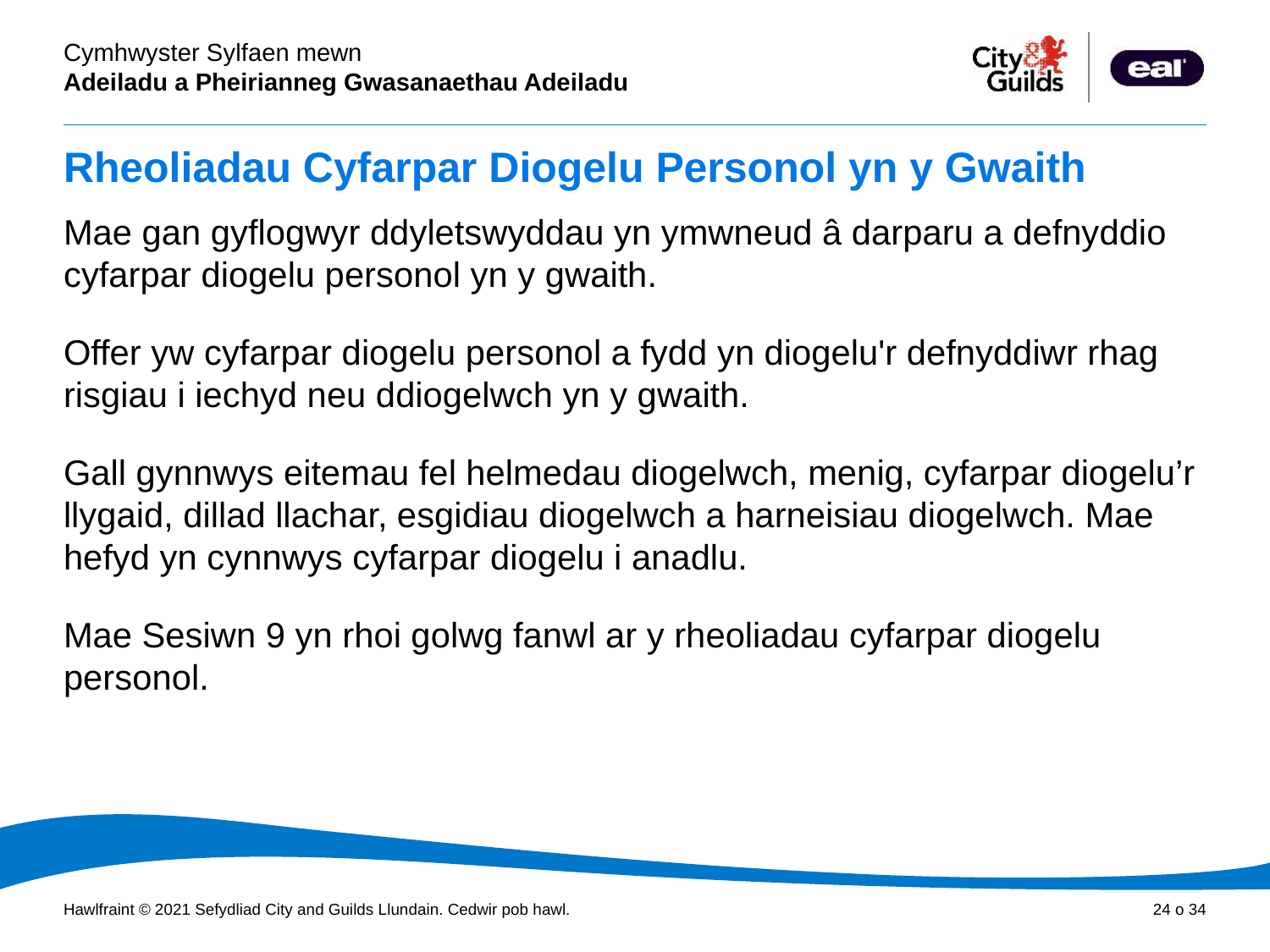

# Rheoliadau Cyfarpar Diogelu Personol yn y Gwaith
Mae gan gyflogwyr ddyletswyddau yn ymwneud â darparu a defnyddio cyfarpar diogelu personol yn y gwaith.
Offer yw cyfarpar diogelu personol a fydd yn diogelu'r defnyddiwr rhag risgiau i iechyd neu ddiogelwch yn y gwaith.
Gall gynnwys eitemau fel helmedau diogelwch, menig, cyfarpar diogelu’r llygaid, dillad llachar, esgidiau diogelwch a harneisiau diogelwch. Mae hefyd yn cynnwys cyfarpar diogelu i anadlu.
Mae Sesiwn 9 yn rhoi golwg fanwl ar y rheoliadau cyfarpar diogelu personol.